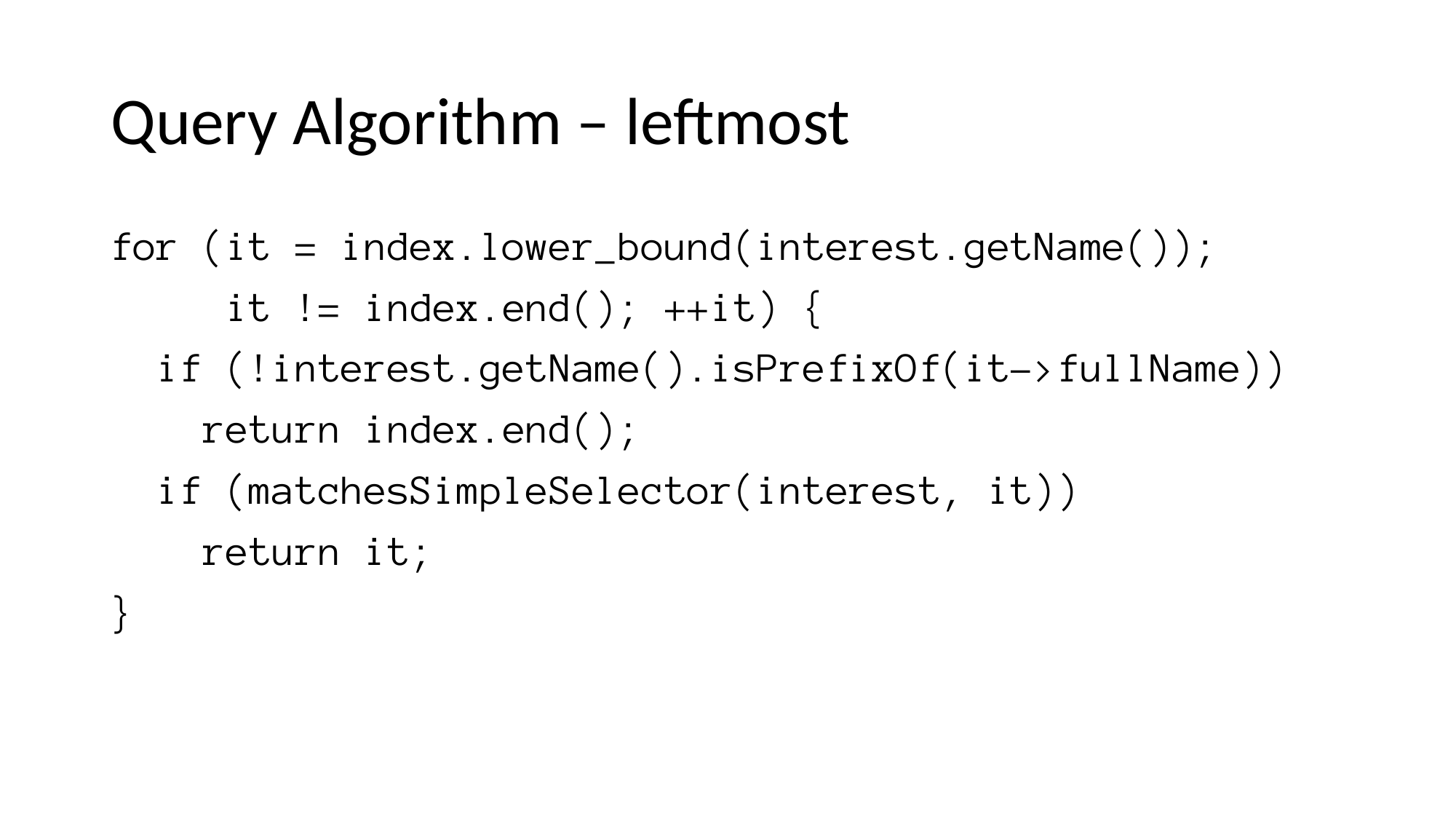

# Query Algorithm – leftmost
for (it = index.lower_bound(interest.getName());
     it != index.end(); ++it) {
  if (!interest.getName().isPrefixOf(it->fullName))
    return index.end();
  if (matchesSimpleSelector(interest, it))
    return it;
}